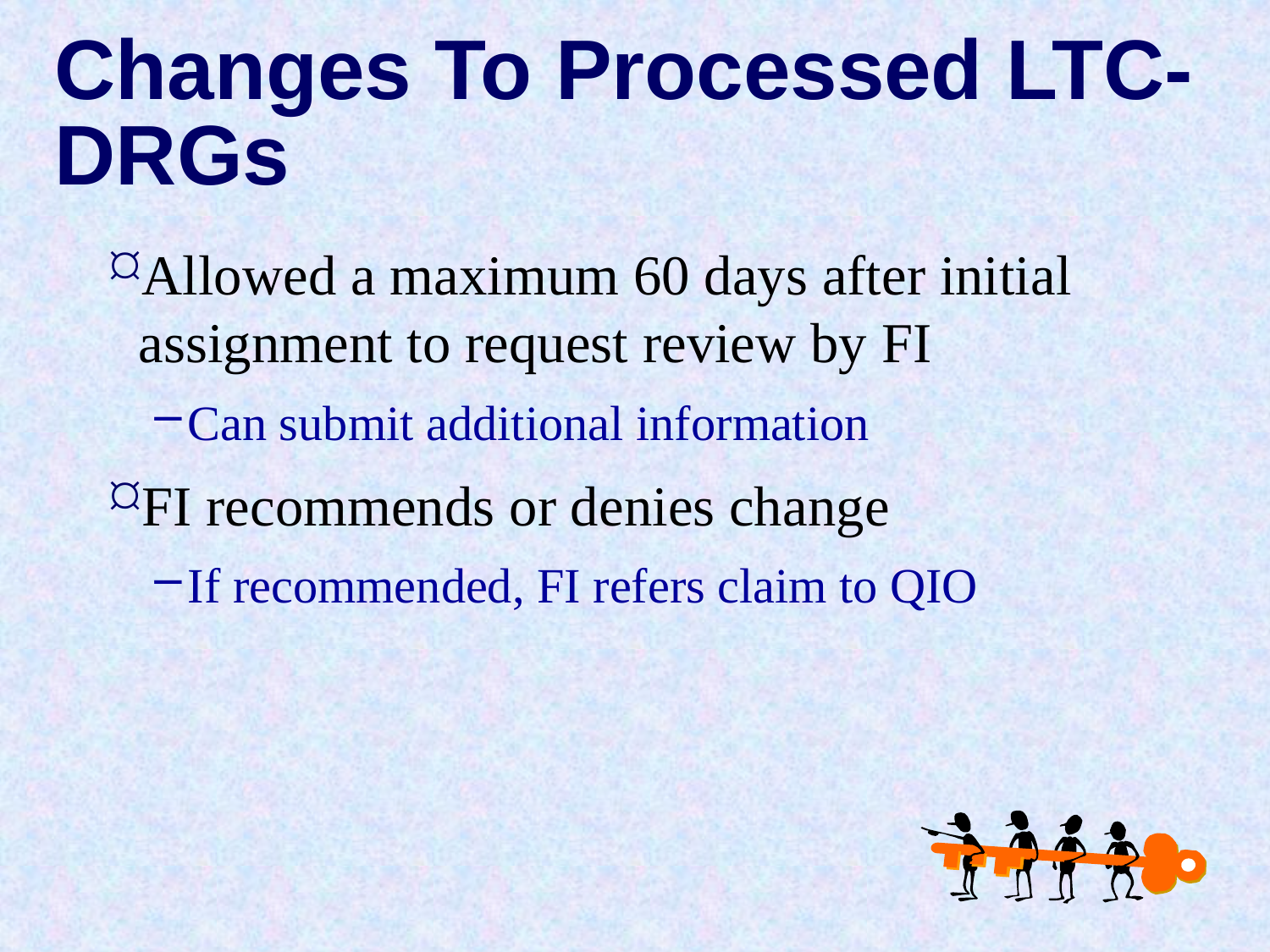

# Changes To Processed LTC-DRGs
Allowed a maximum 60 days after initial assignment to request review by FI
Can submit additional information
FI recommends or denies change
If recommended, FI refers claim to QIO